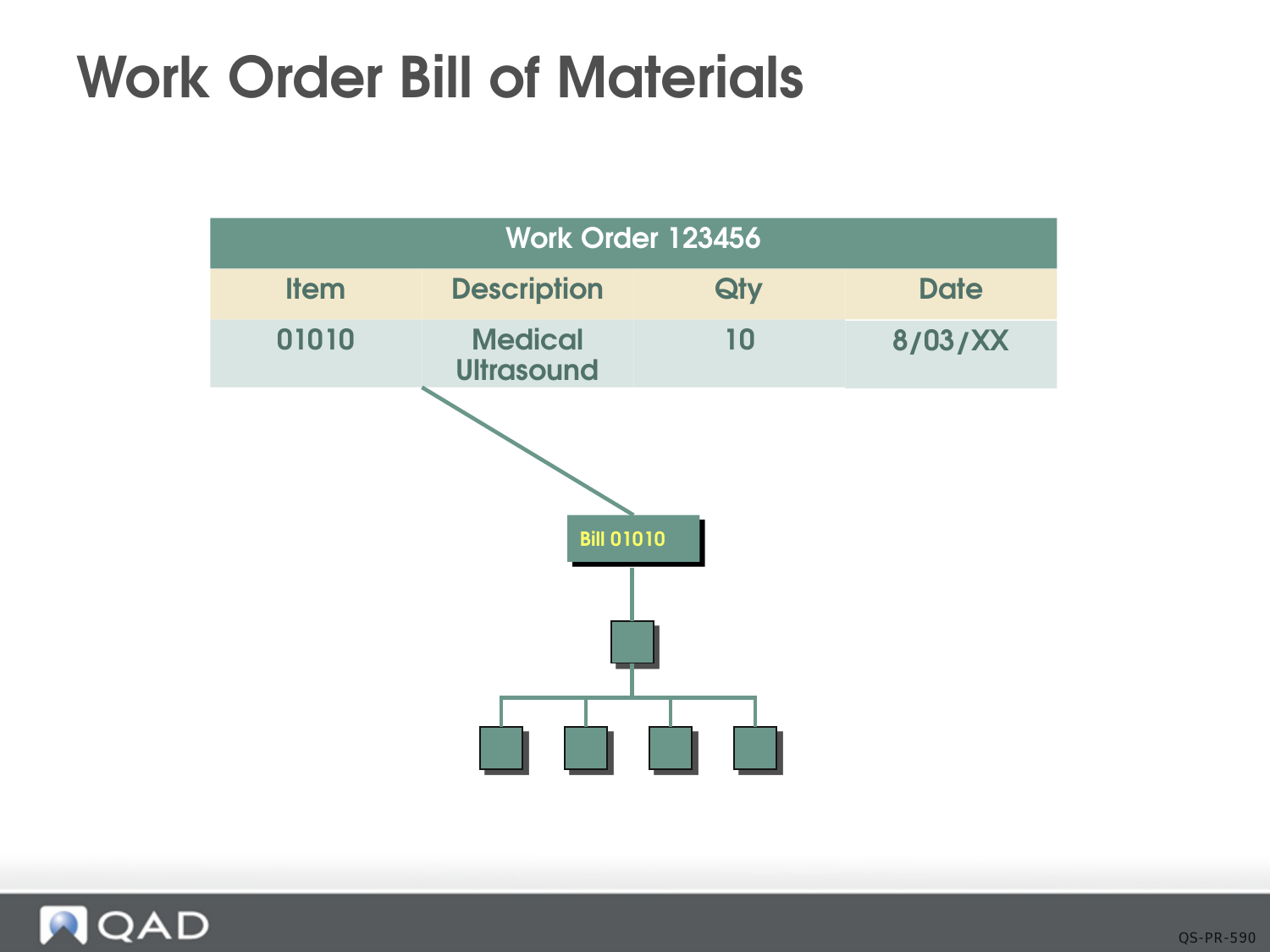

# Work Order Bill of Materials
Work Order 123456

Item

Description
Qty
Date

01010

Medical Ultrasound
10

8/03/XX

Bill 01010

QS-PR-590